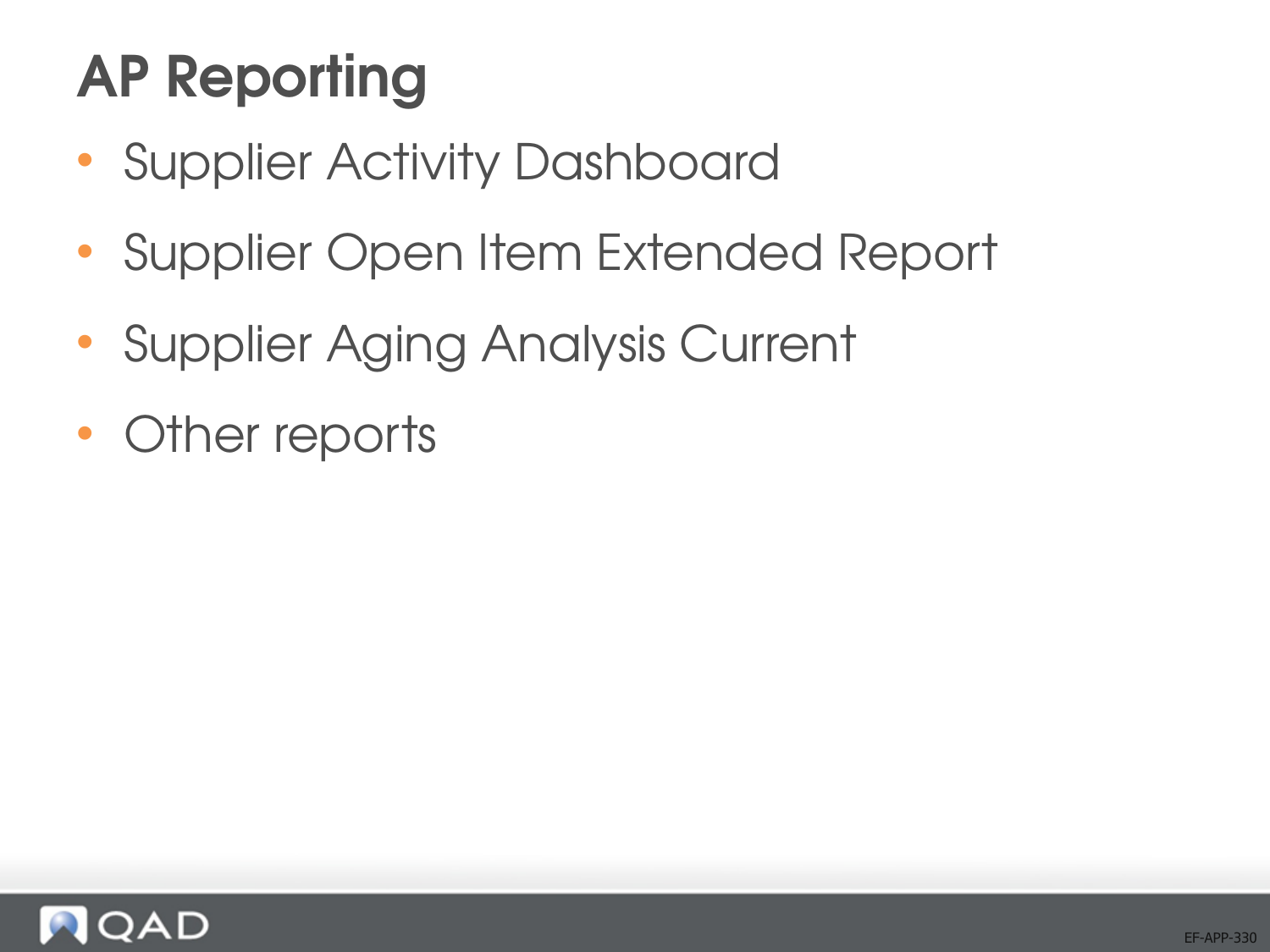

# AP Reporting
Supplier Activity Dashboard
Supplier Open Item Extended Report
Supplier Aging Analysis Current
Other reports

EF-APP-330